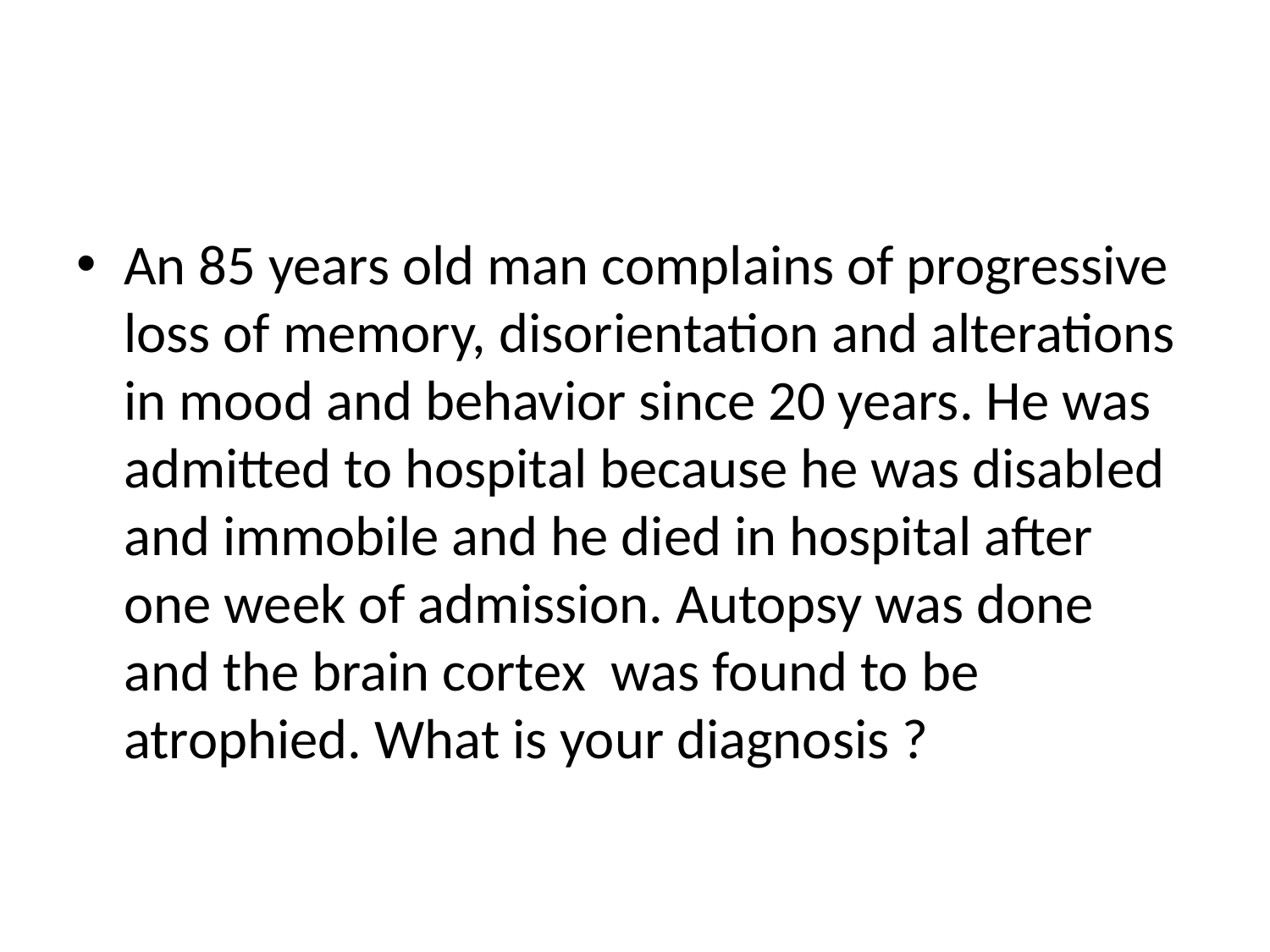

#
An 85 years old man complains of progressive loss of memory, disorientation and alterations in mood and behavior since 20 years. He was admitted to hospital because he was disabled and immobile and he died in hospital after one week of admission. Autopsy was done and the brain cortex  was found to be atrophied. What is your diagnosis ?